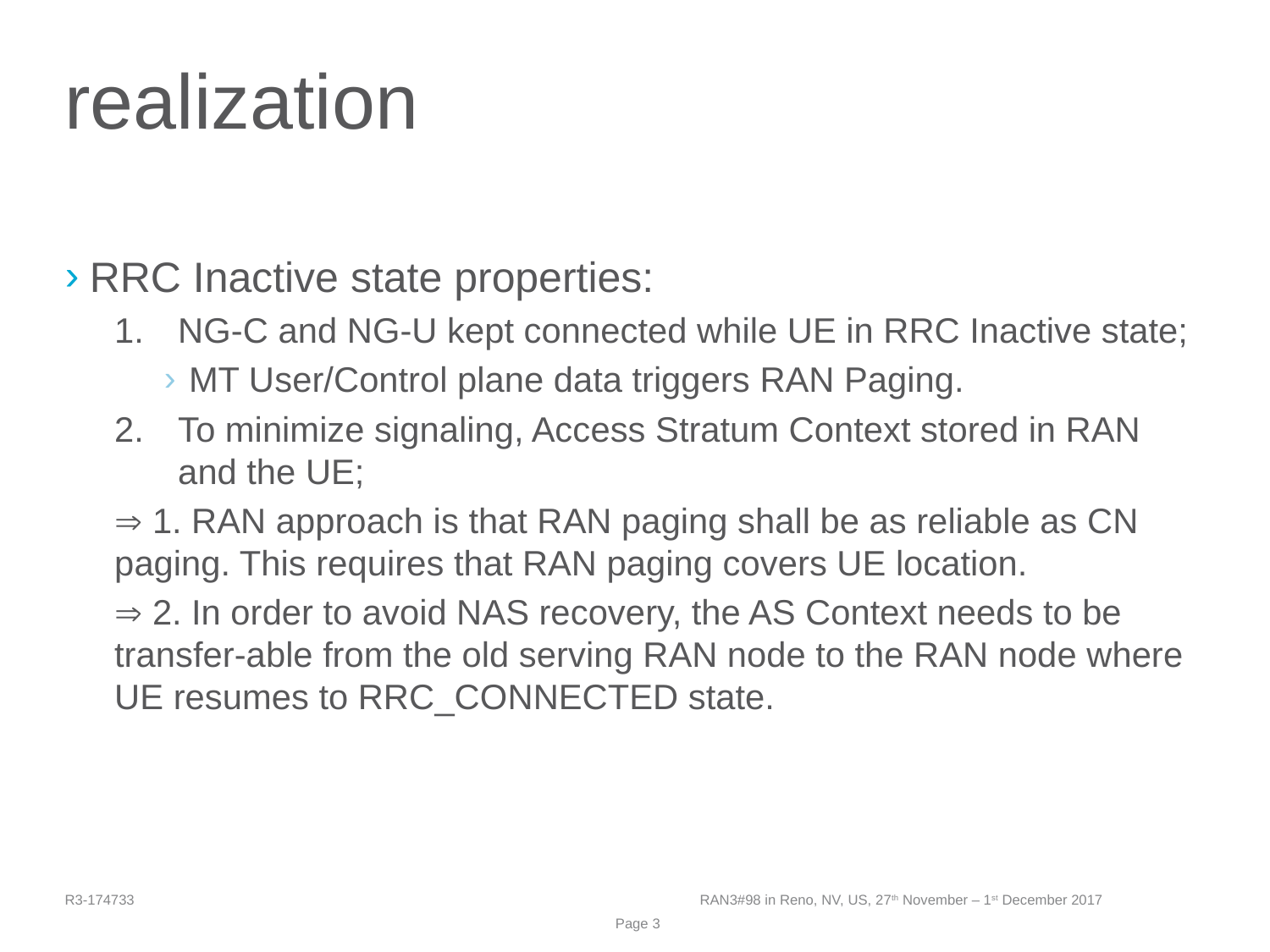

# realization
RRC Inactive state properties:
NG-C and NG-U kept connected while UE in RRC Inactive state;
MT User/Control plane data triggers RAN Paging.
To minimize signaling, Access Stratum Context stored in RAN and the UE;
⇒ 1. RAN approach is that RAN paging shall be as reliable as CN paging. This requires that RAN paging covers UE location.
⇒ 2. In order to avoid NAS recovery, the AS Context needs to be transfer-able from the old serving RAN node to the RAN node where UE resumes to RRC_CONNECTED state.